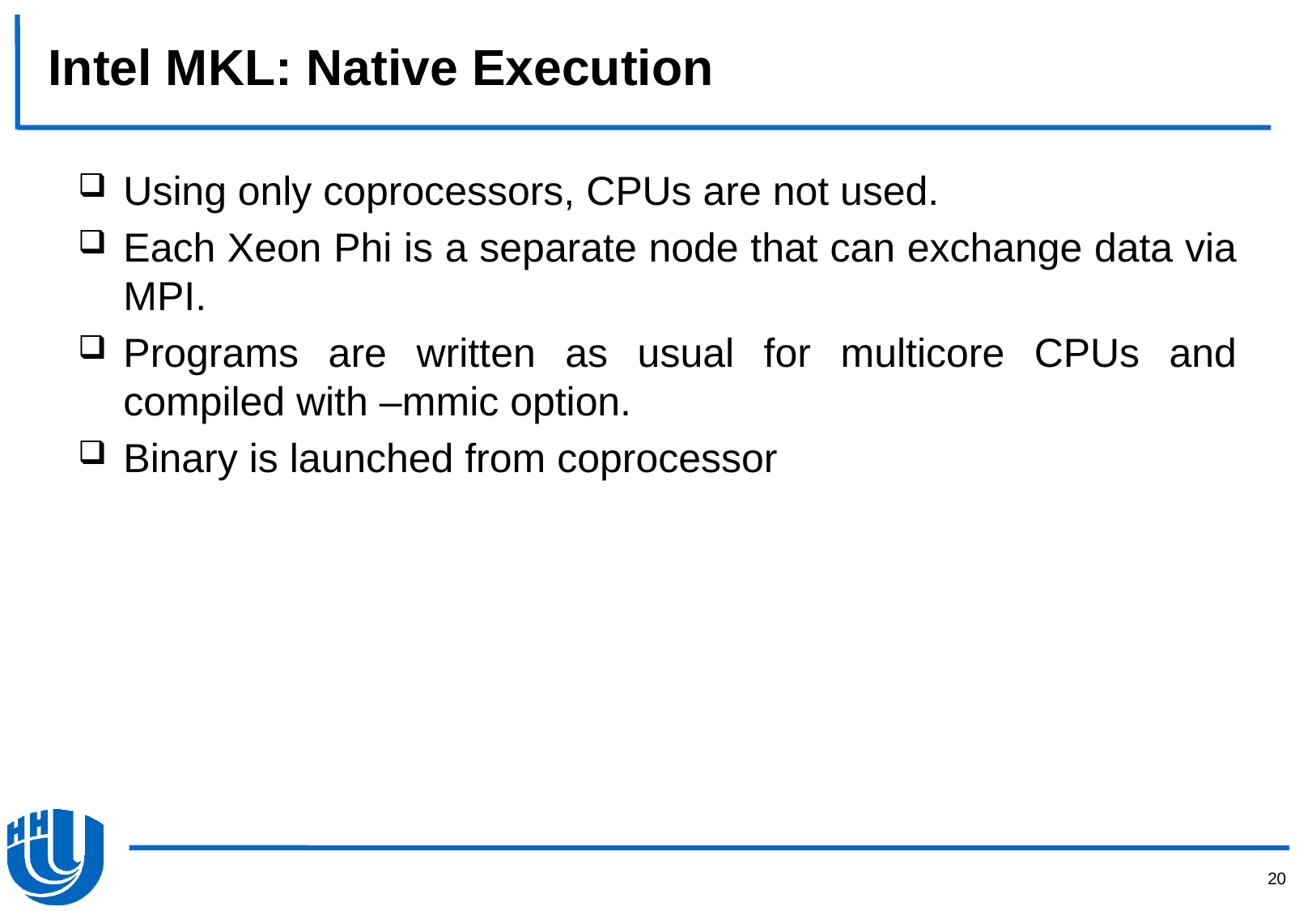

# Intel MKL: Native Execution
Using only coprocessors, CPUs are not used.
Each Xeon Phi is a separate node that can exchange data via MPI.
Programs are written as usual for multicore CPUs and compiled with –mmic option.
Binary is launched from coprocessor
20